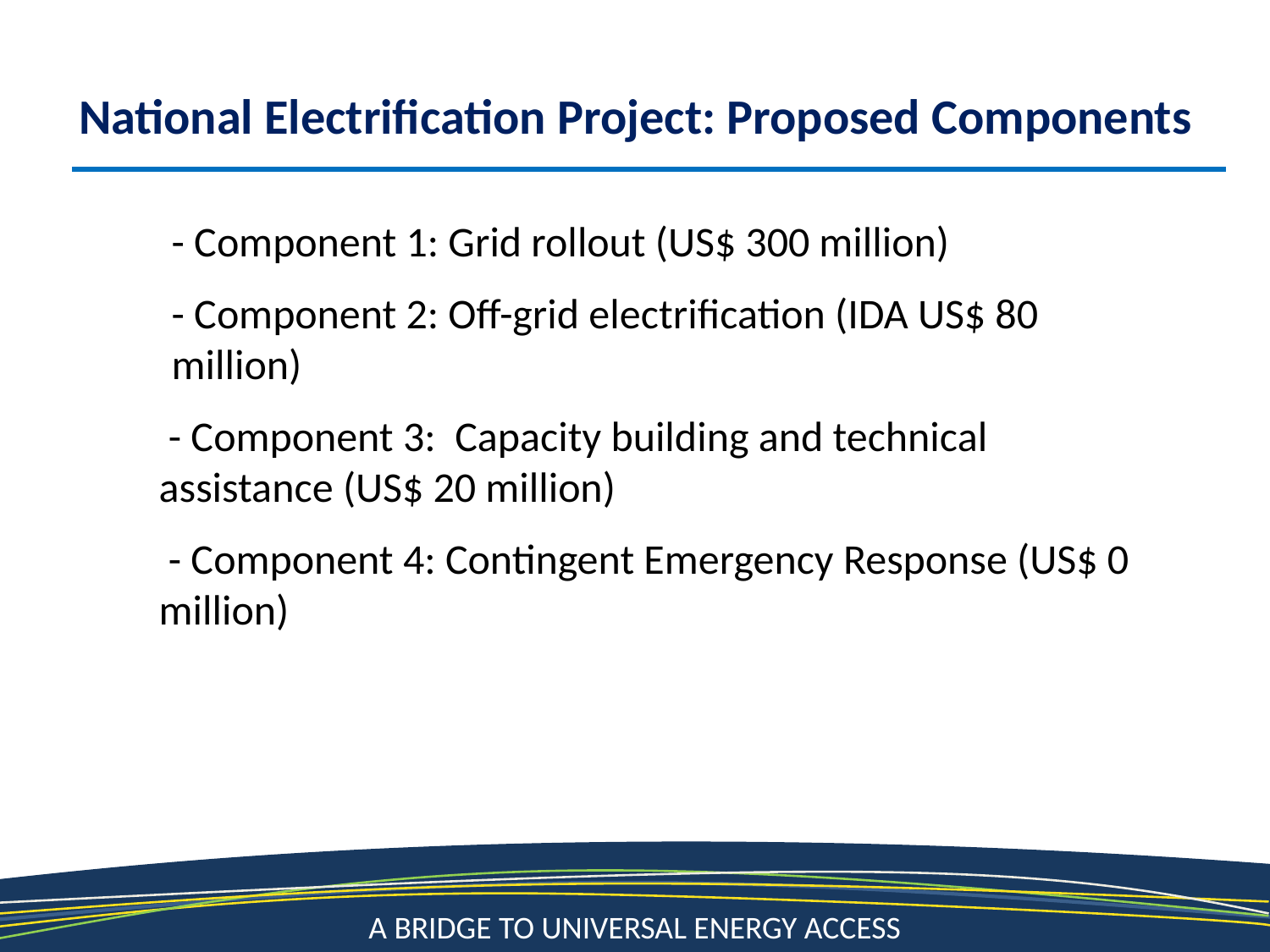

National Electrification Project: Proposed Components

- Component 1: Grid rollout (US$ 300 million)
- Component 2: Off-grid electrification (IDA US$ 80 million)
 - Component 3:  Capacity building and technical assistance (US$ 20 million)
 - Component 4: Contingent Emergency Response (US$ 0 million)

12

A Bridge to Universal Energy Access